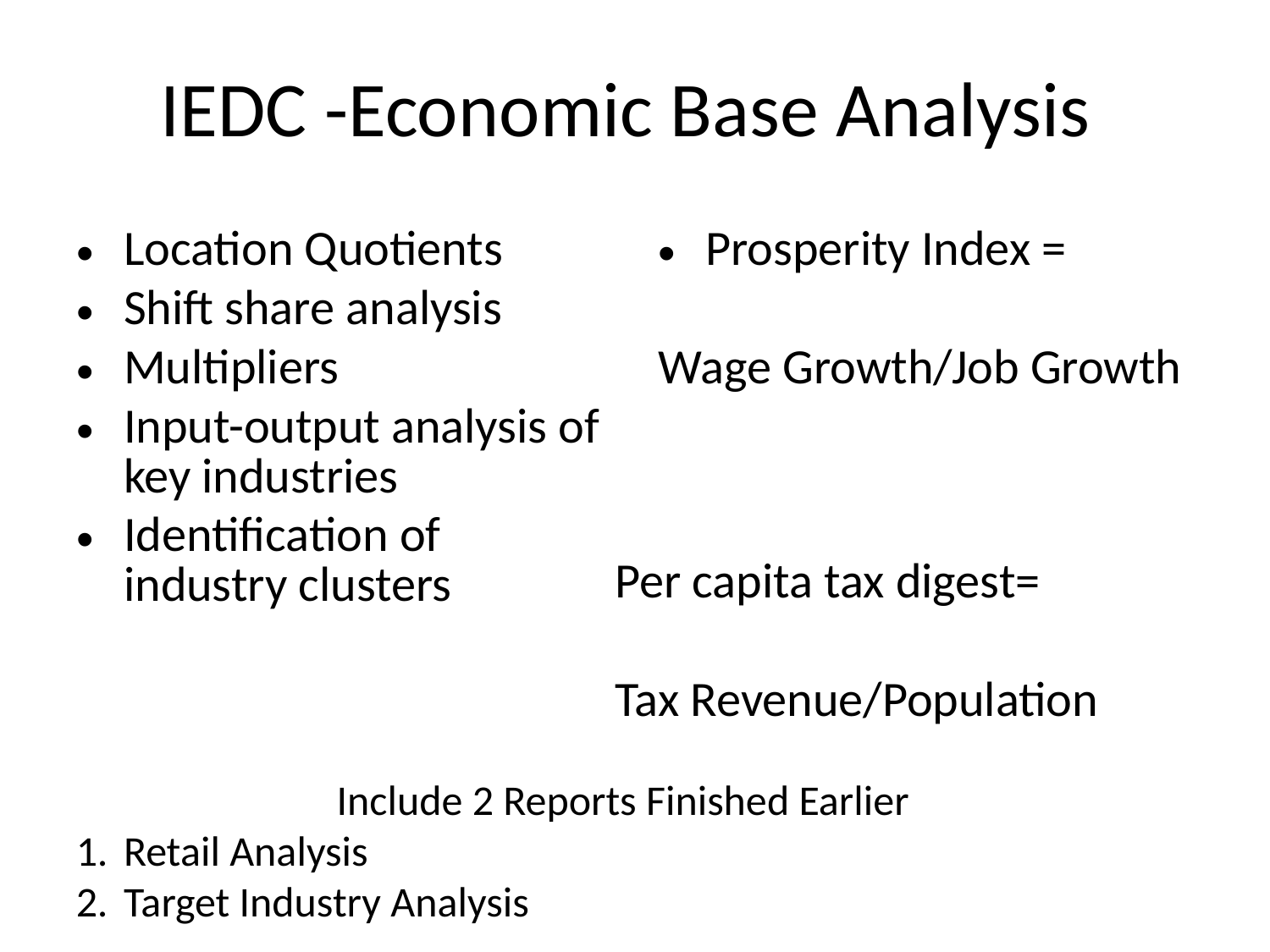

# IEDC -Economic Base Analysis
Location Quotients
Shift share analysis
Multipliers
Input-output analysis of key industries
Identification of industry clusters
Prosperity Index =

Wage Growth/Job Growth
Per capita tax digest=

Tax Revenue/Population
Include 2 Reports Finished Earlier
Retail Analysis
Target Industry Analysis